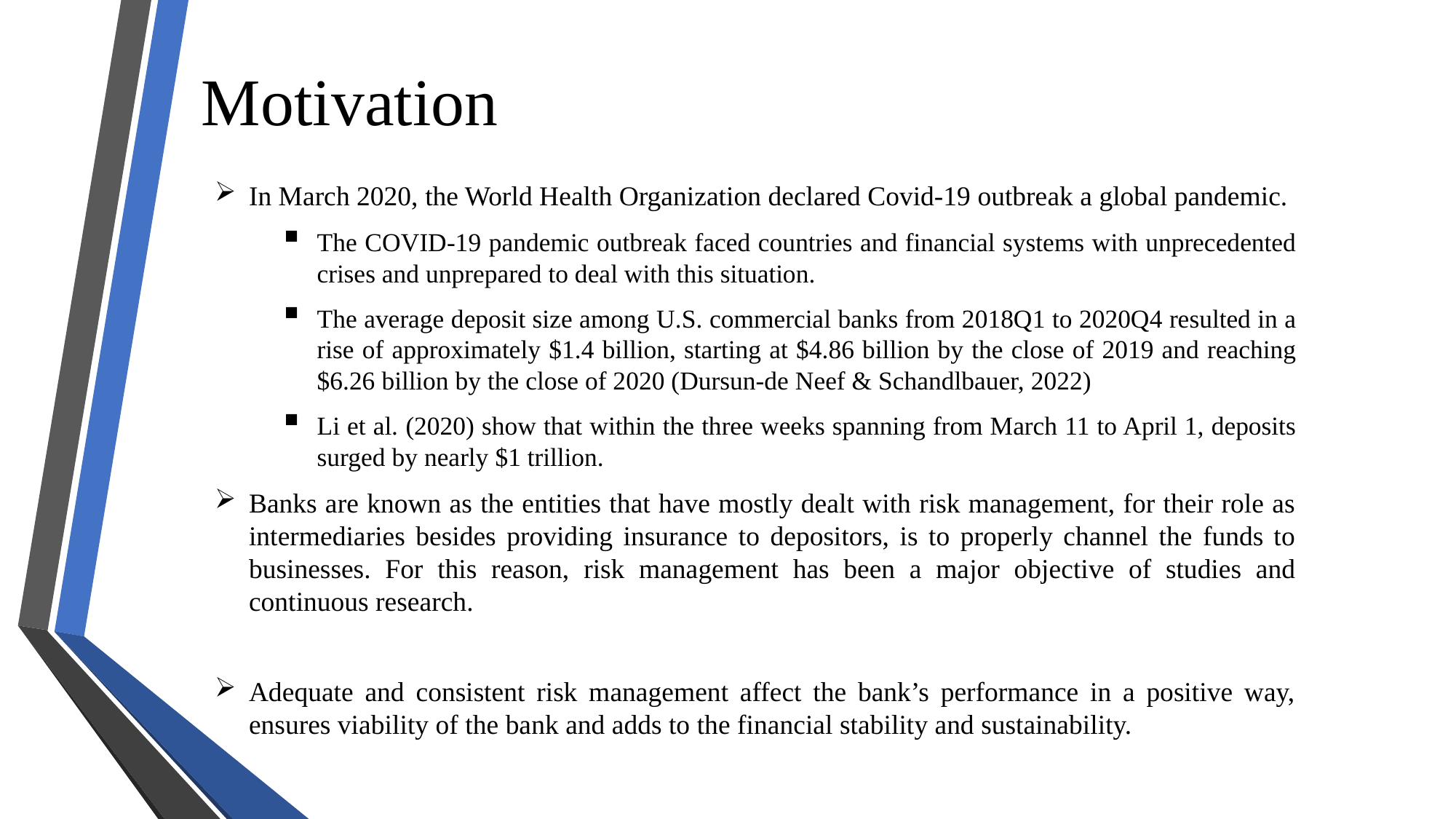

# Motivation
In March 2020, the World Health Organization declared Covid-19 outbreak a global pandemic.
The COVID-19 pandemic outbreak faced countries and financial systems with unprecedented crises and unprepared to deal with this situation.
The average deposit size among U.S. commercial banks from 2018Q1 to 2020Q4 resulted in a rise of approximately $1.4 billion, starting at $4.86 billion by the close of 2019 and reaching $6.26 billion by the close of 2020 (Dursun-de Neef & Schandlbauer, 2022)
Li et al. (2020) show that within the three weeks spanning from March 11 to April 1, deposits surged by nearly $1 trillion.
Banks are known as the entities that have mostly dealt with risk management, for their role as intermediaries besides providing insurance to depositors, is to properly channel the funds to businesses. For this reason, risk management has been a major objective of studies and continuous research.

Adequate and consistent risk management affect the bank’s performance in a positive way, ensures viability of the bank and adds to the financial stability and sustainability.